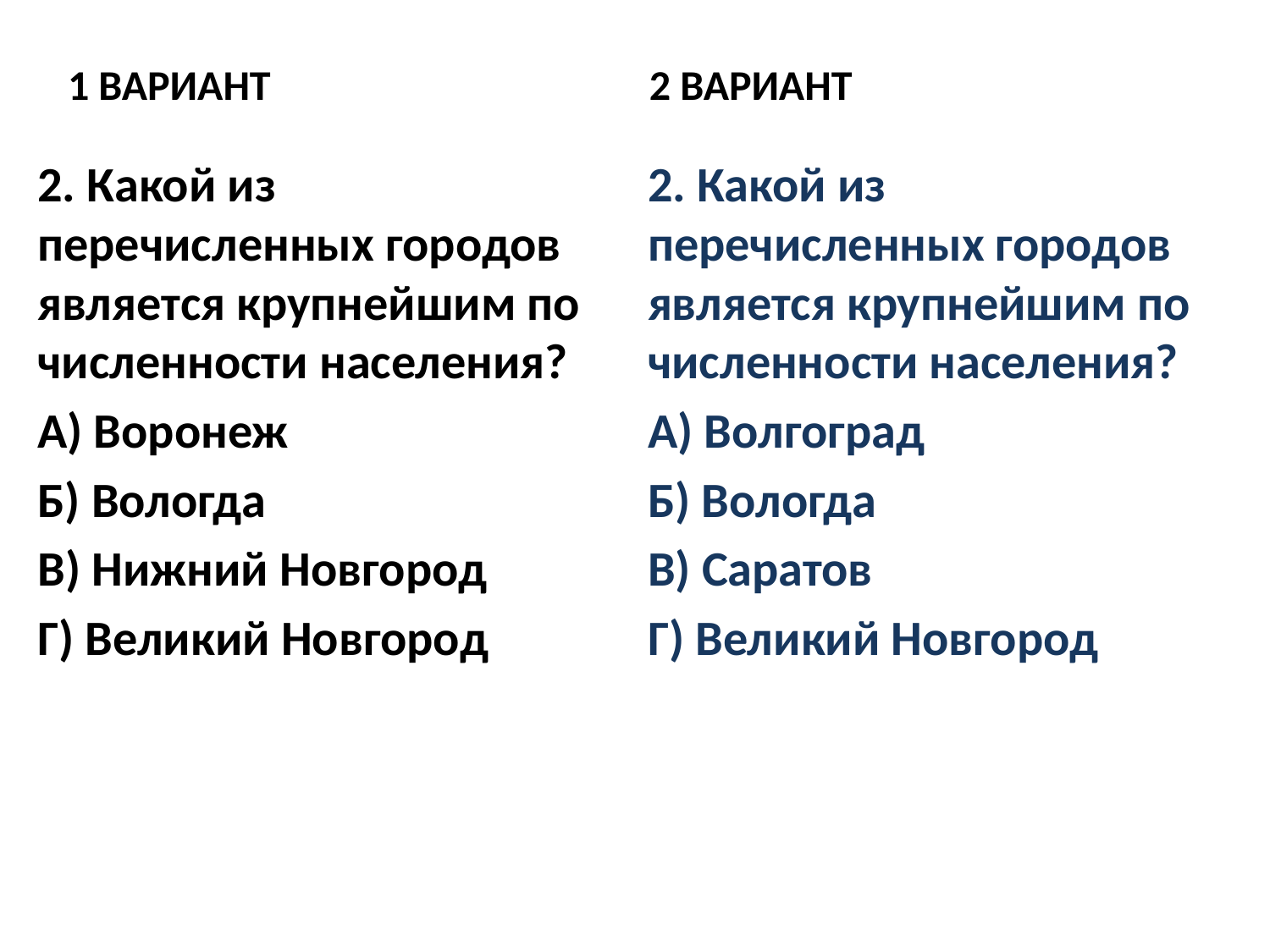

1 ВАРИАНТ
2 ВАРИАНТ
2. Какой из перечисленных городов является крупнейшим по численности населения?
А) Воронеж
Б) Вологда
В) Нижний Новгород
Г) Великий Новгород
2. Какой из перечисленных городов является крупнейшим по численности населения?
А) Волгоград
Б) Вологда
В) Саратов
Г) Великий Новгород